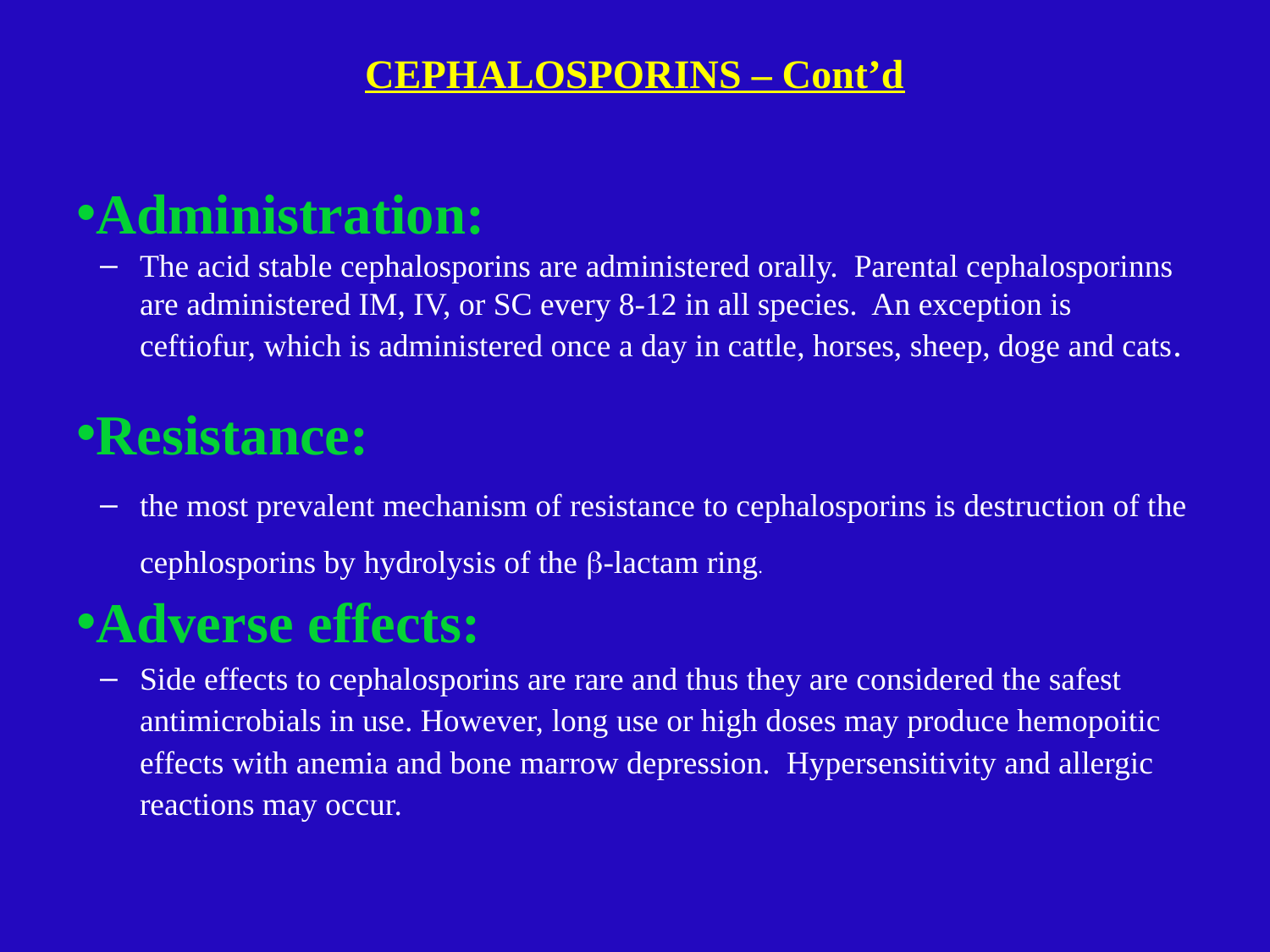

# CEPHALOSPORINS – Cont’d
Administration:
The acid stable cephalosporins are administered orally.  Parental cephalosporinns are administered IM, IV, or SC every 8-12 in all species.  An exception is ceftiofur, which is administered once a day in cattle, horses, sheep, doge and cats.
Resistance:
the most prevalent mechanism of resistance to cephalosporins is destruction of the cephlosporins by hydrolysis of the β-lactam ring.
Adverse effects:
Side effects to cephalosporins are rare and thus they are considered the safest antimicrobials in use. However, long use or high doses may produce hemopoitic effects with anemia and bone marrow depression.  Hypersensitivity and allergic reactions may occur.